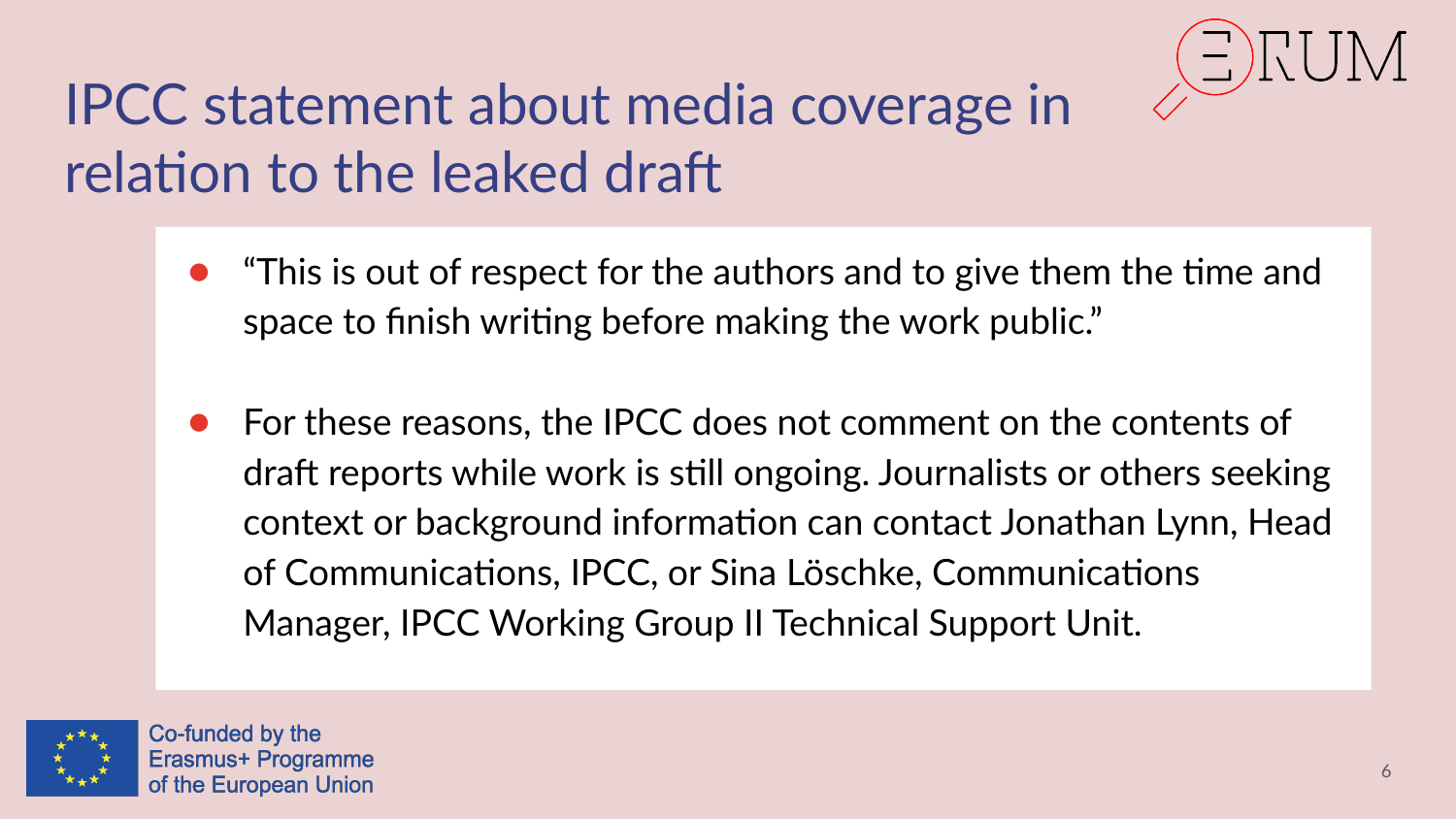

# IPCC statement about media coverage in relation to the leaked draft
“This is out of respect for the authors and to give them the time and space to finish writing before making the work public.”

For these reasons, the IPCC does not comment on the contents of draft reports while work is still ongoing. Journalists or others seeking context or background information can contact Jonathan Lynn, Head of Communications, IPCC, or Sina Löschke, Communications Manager, IPCC Working Group II Technical Support Unit.

6